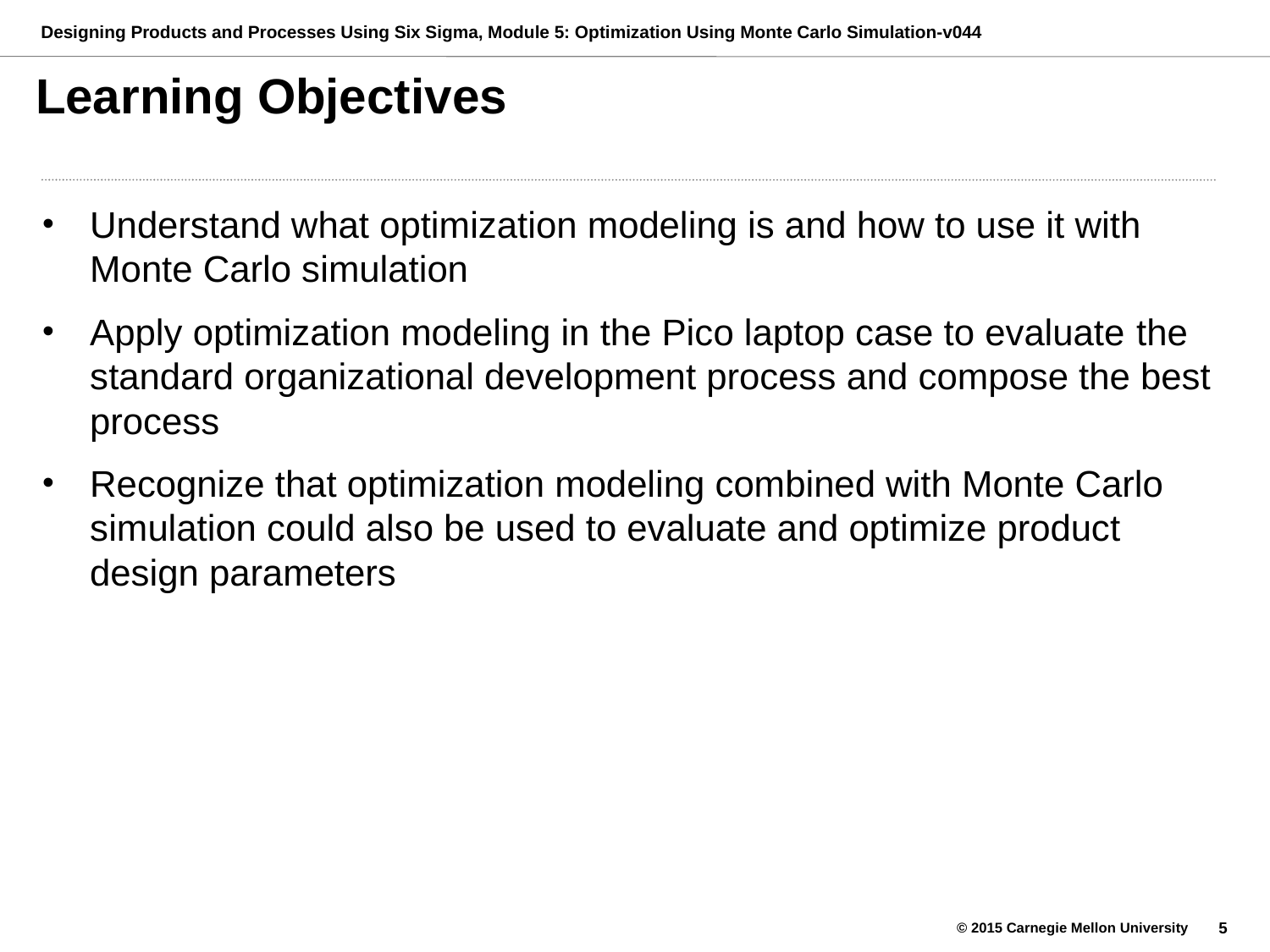

# Learning Objectives
Understand what optimization modeling is and how to use it with Monte Carlo simulation
Apply optimization modeling in the Pico laptop case to evaluate the standard organizational development process and compose the best process
Recognize that optimization modeling combined with Monte Carlo simulation could also be used to evaluate and optimize product design parameters